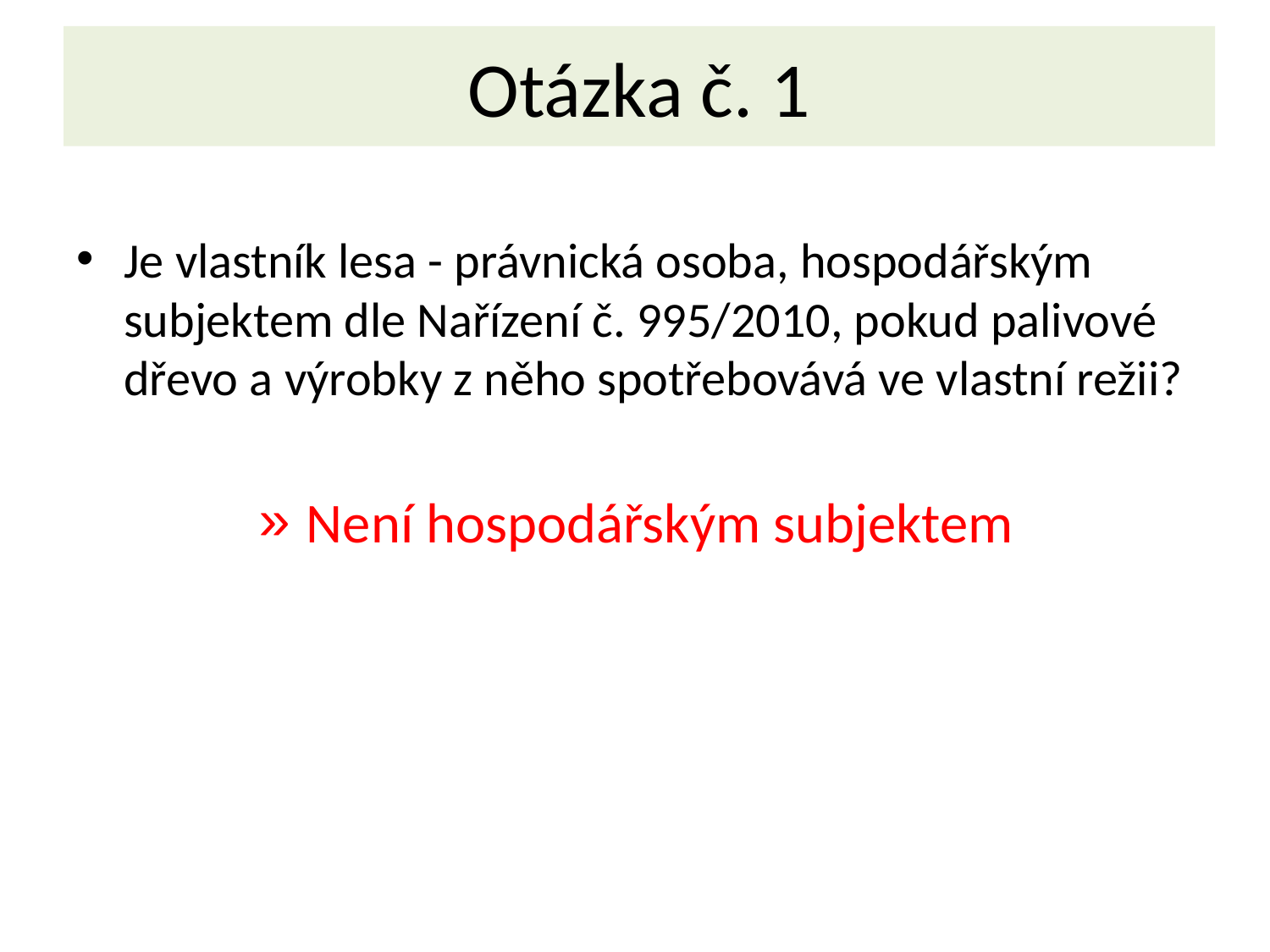

# Otázka č. 1
Je vlastník lesa - právnická osoba, hospodářským subjektem dle Nařízení č. 995/2010, pokud palivové dřevo a výrobky z něho spotřebovává ve vlastní režii?

Není hospodářským subjektem